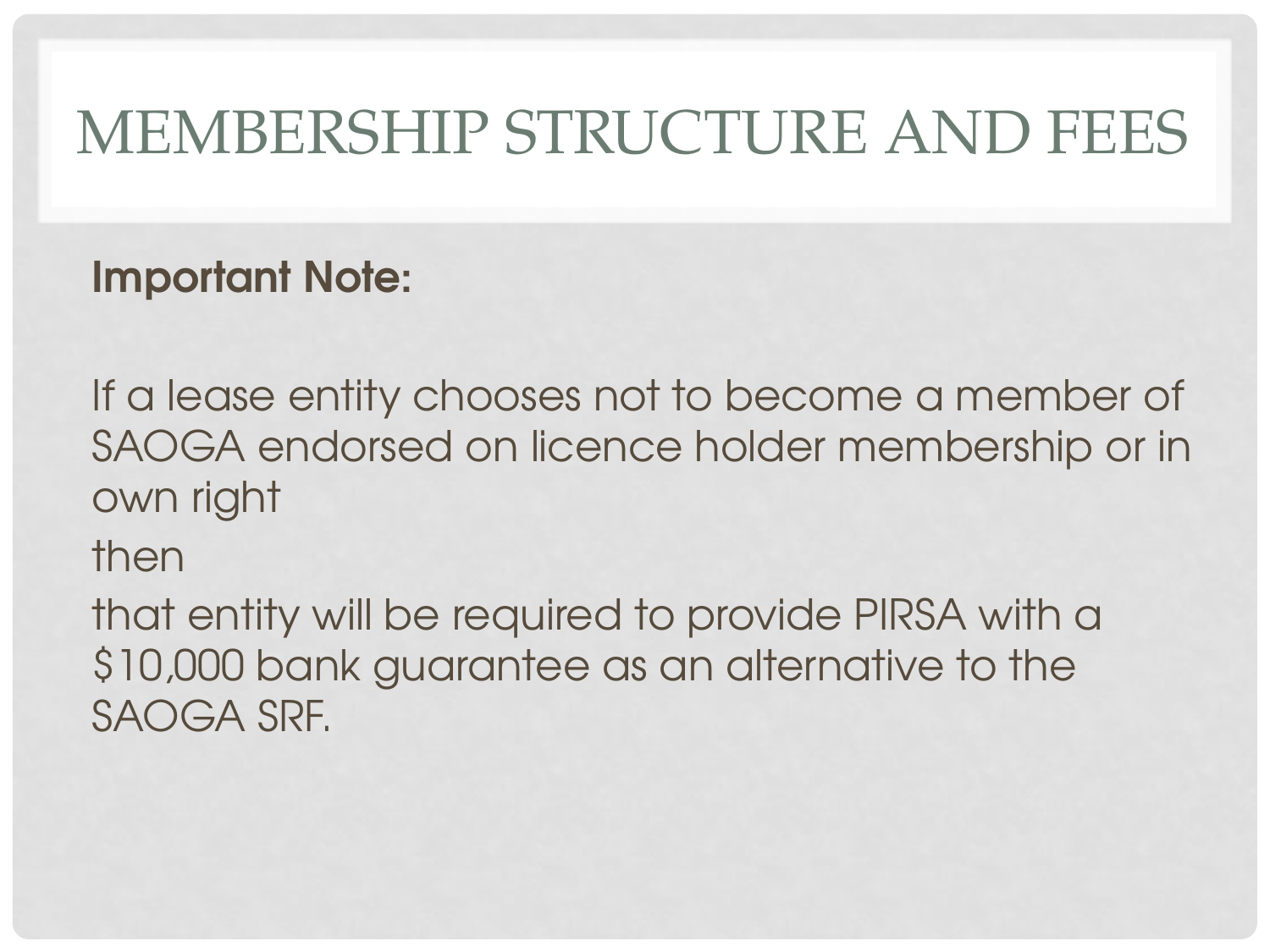

# Membership structure and fees
Important Note:

If a lease entity chooses not to become a member of SAOGA endorsed on licence holder membership or in own right
then
that entity will be required to provide PIRSA with a $10,000 bank guarantee as an alternative to the SAOGA SRF.